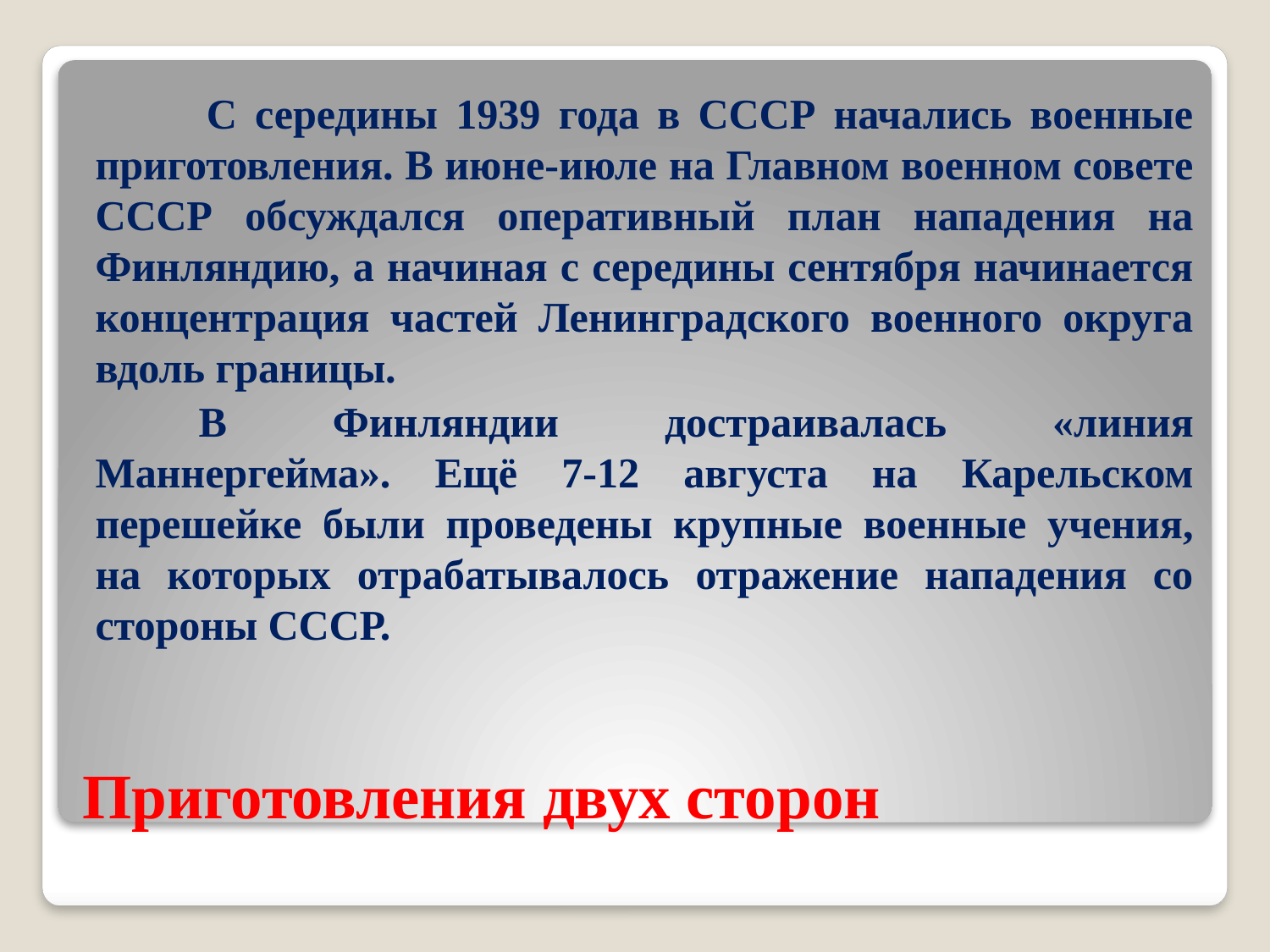

С середины 1939 года в СССР начались военные приготовления. В июне-июле на Главном военном совете СССР обсуждался оперативный план нападения на Финляндию, а начиная с середины сентября начинается концентрация частей Ленинградского военного округа вдоль границы.
 В Финляндии достраивалась «линия Маннергейма». Ещё 7-12 августа на Карельском перешейке были проведены крупные военные учения, на которых отрабатывалось отражение нападения со стороны СССР.
# Приготовления двух сторон